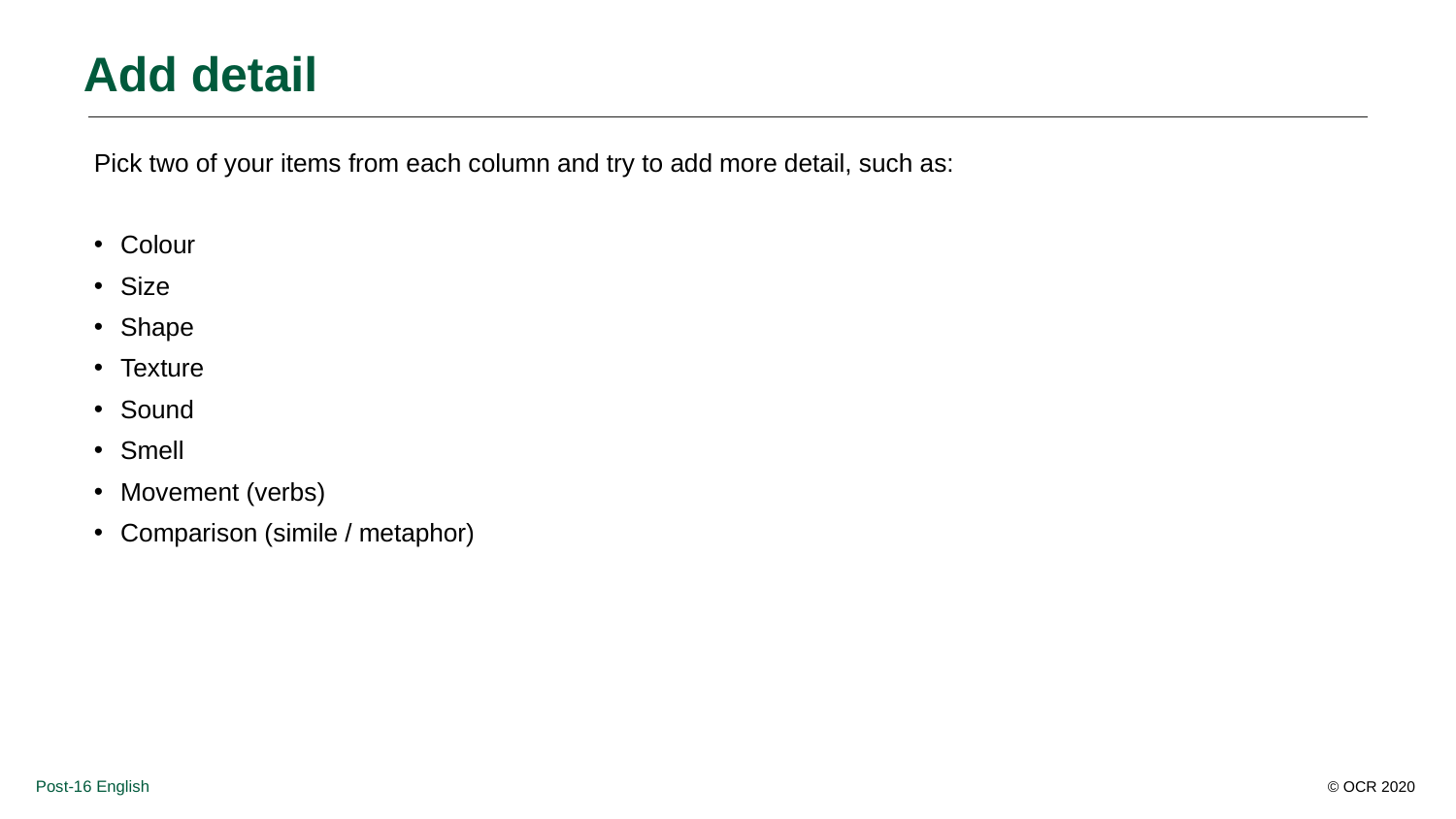

# Add detail

Pick two of your items from each column and try to add more detail, such as:

Colour
Size
Shape
Texture
Sound
Smell
Movement (verbs)
Comparison (simile / metaphor)
Post-16 English
© OCR 2020